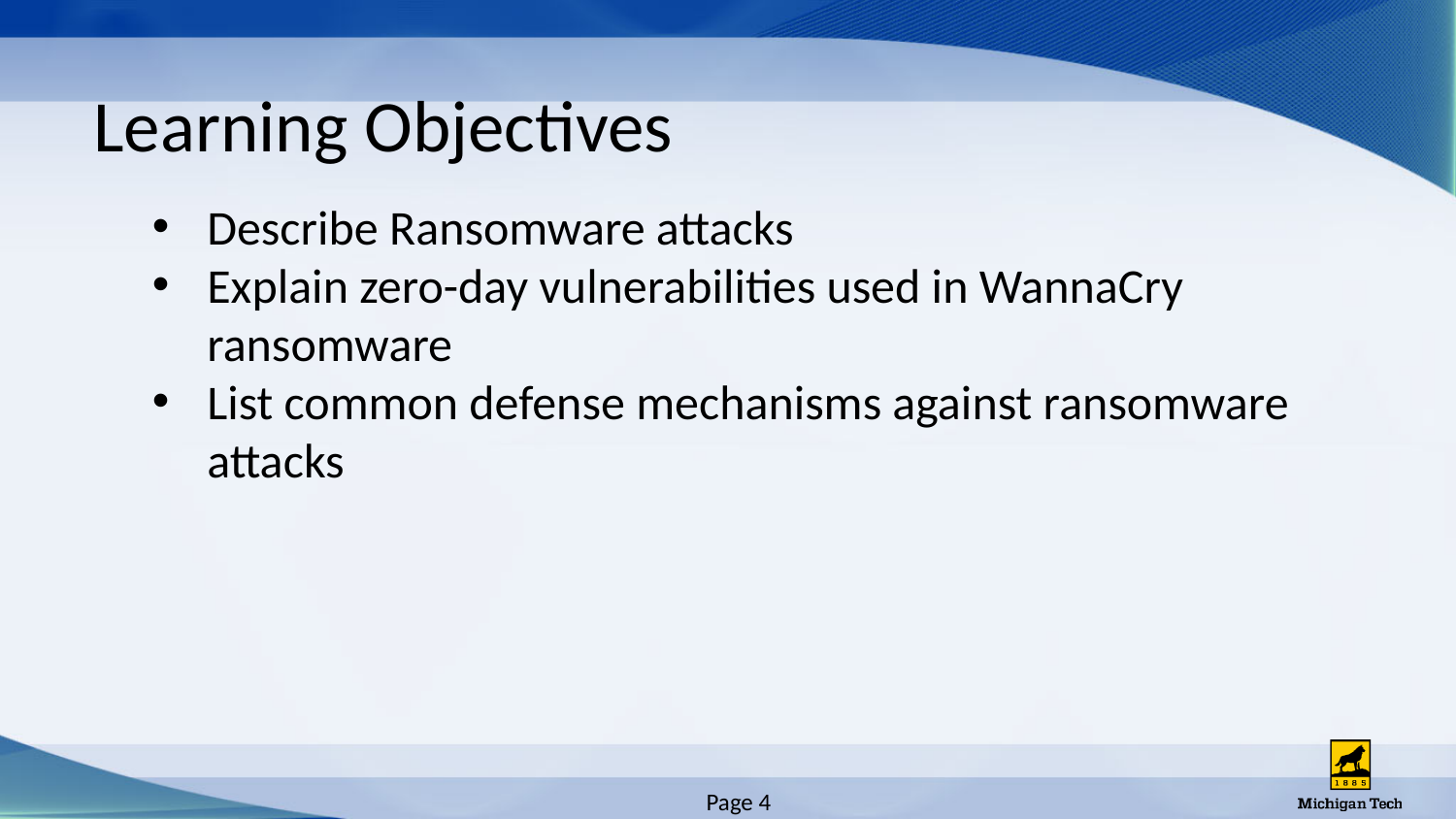

# Learning Objectives
Describe Ransomware attacks
Explain zero-day vulnerabilities used in WannaCry ransomware
List common defense mechanisms against ransomware attacks